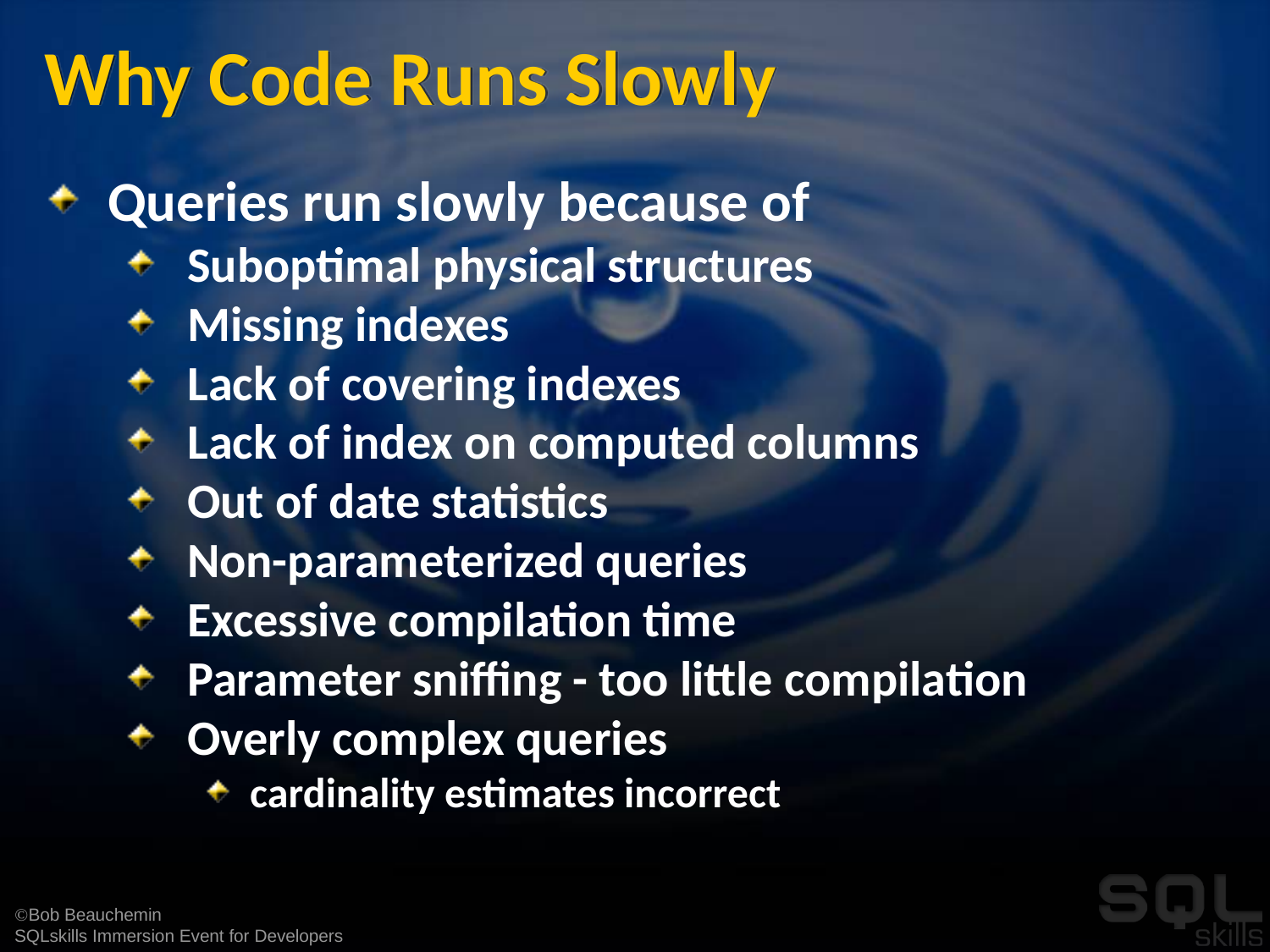

# Why Code Runs Slowly
Queries run slowly because of
Suboptimal physical structures
Missing indexes
Lack of covering indexes
Lack of index on computed columns
Out of date statistics
Non-parameterized queries
Excessive compilation time
Parameter sniffing - too little compilation
Overly complex queries
cardinality estimates incorrect